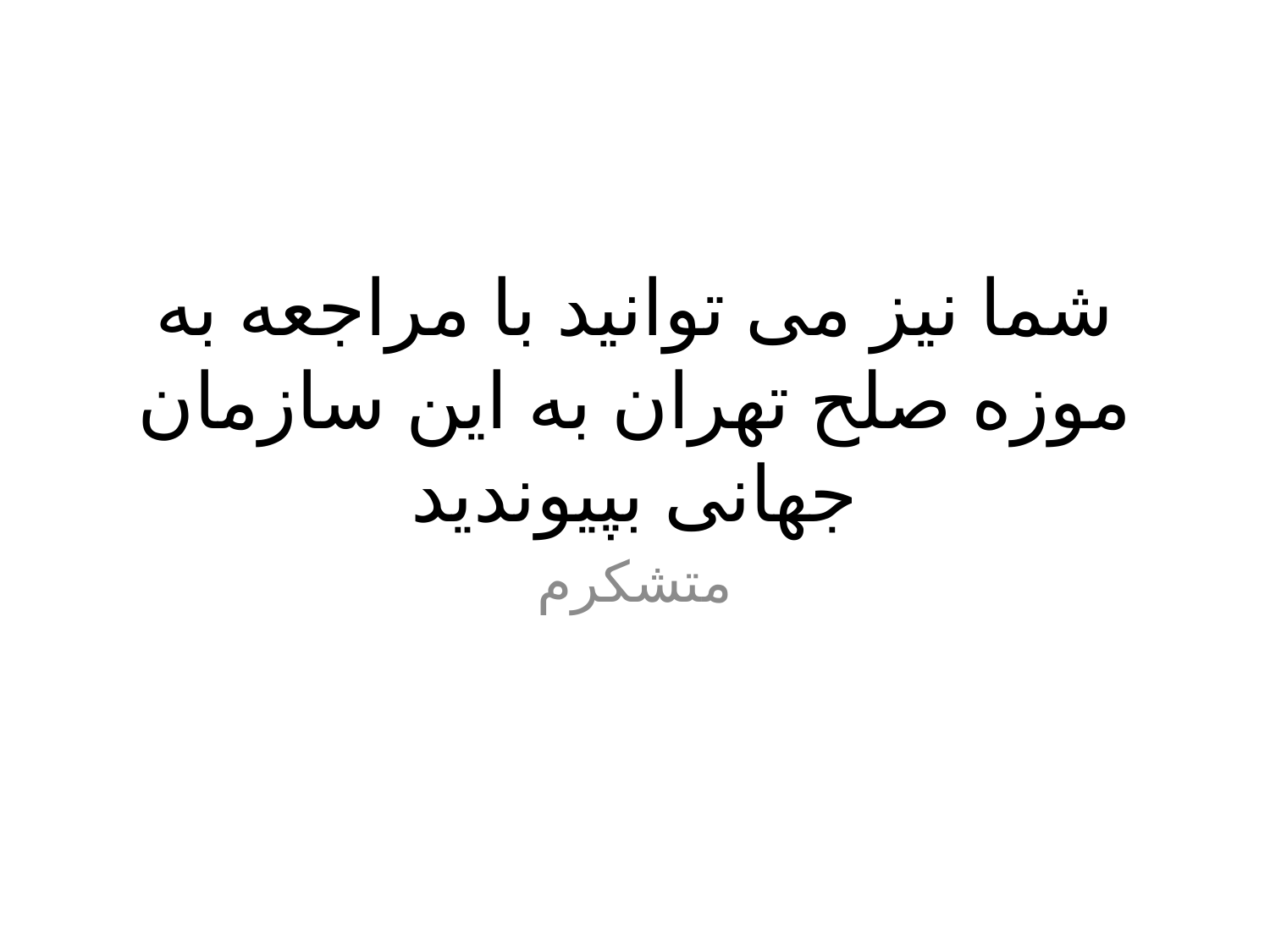

# شما نیز می توانید با مراجعه به موزه صلح تهران به این سازمان جهانی بپیوندید
متشکرم